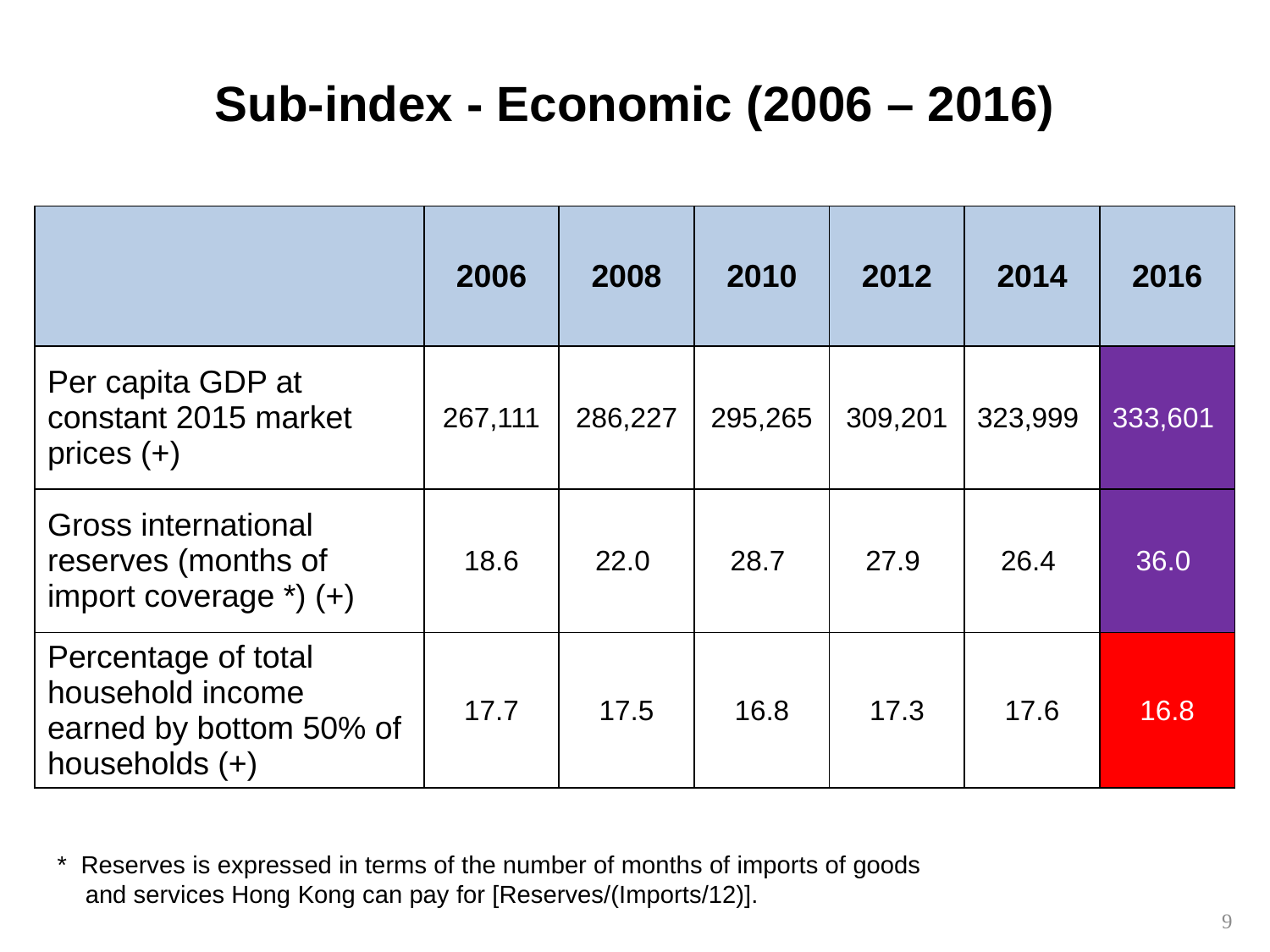

Sub-index - Economic (2006 – 2016)
|  | 2006 | 2008 | 2010 | 2012 | 2014 | 2016 |
| --- | --- | --- | --- | --- | --- | --- |
| Per capita GDP at constant 2015 market prices (+) | 267,111 | 286,227 | 295,265 | 309,201 | 323,999 | 333,601 |
| Gross international reserves (months of import coverage \*) (+) | 18.6 | 22.0 | 28.7 | 27.9 | 26.4 | 36.0 |
| Percentage of total household income earned by bottom 50% of households (+) | 17.7 | 17.5 | 16.8 | 17.3 | 17.6 | 16.8 |

*  Reserves is expressed in terms of the number of months of imports of goods
    and services Hong Kong can pay for [Reserves/(Imports/12)].
9